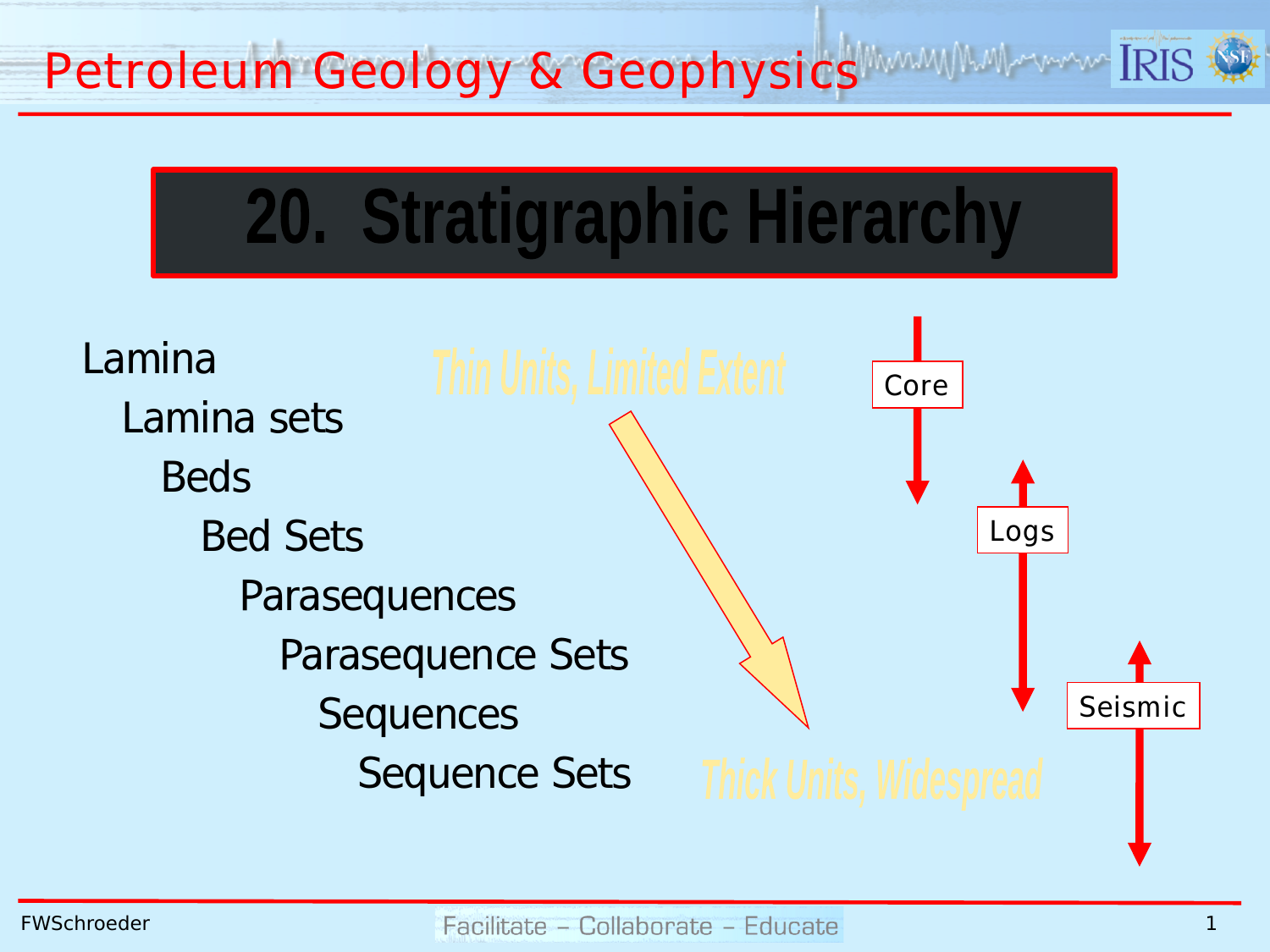

# Petroleum Geology & Geophysics

20.  Stratigraphic Hierarchy

Core
Lamina
   Lamina sets
      Beds
         Bed Sets
            Parasequences
               Parasequence Sets
                  Sequences
                     Sequence Sets
Thin Units, Limited Extent

Thick Units, Widespread

Logs

Seismic